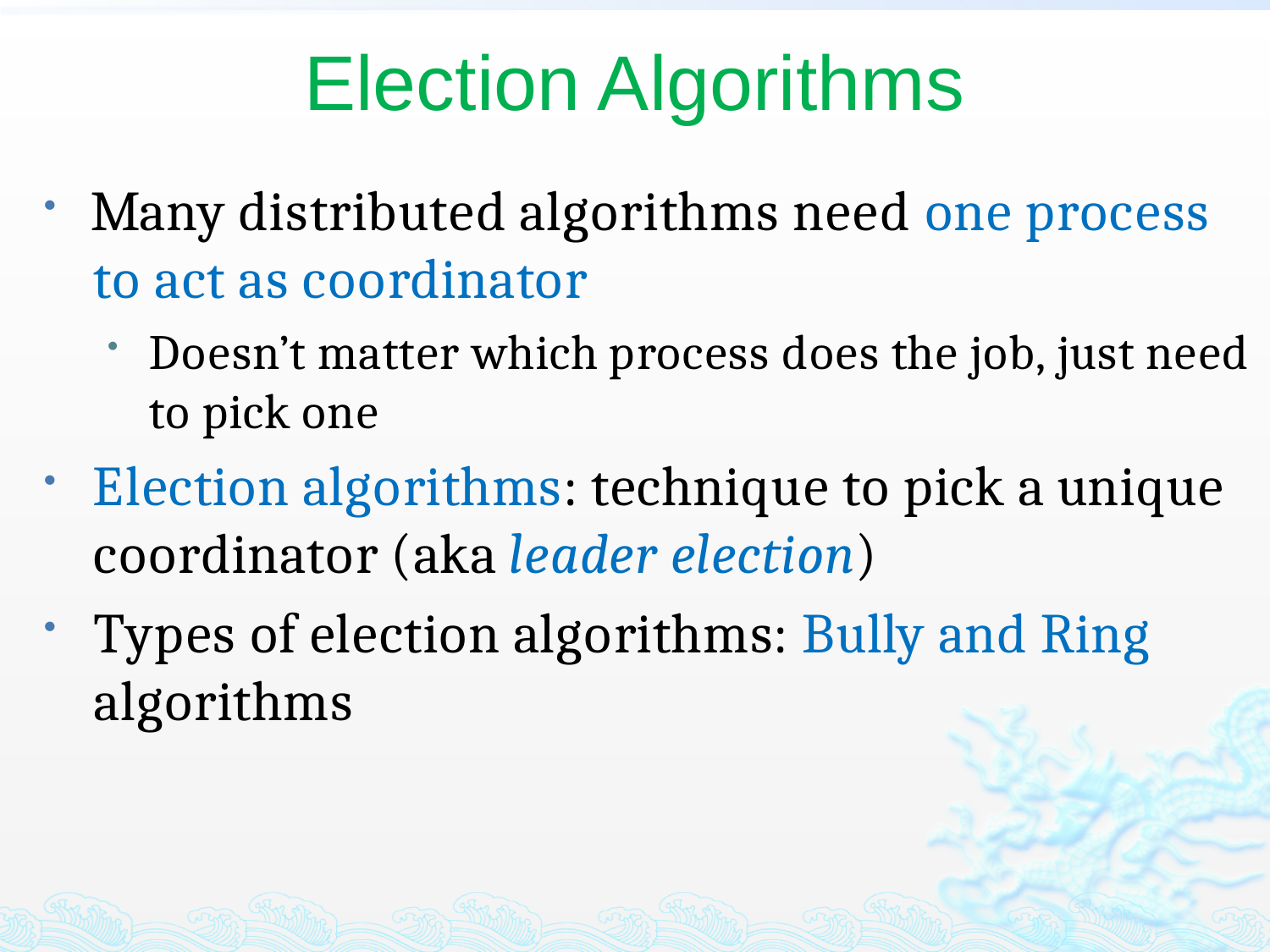

# Election Algorithms
Many distributed algorithms need one process to act as coordinator
Doesn’t matter which process does the job, just need to pick one
Election algorithms: technique to pick a unique coordinator (aka leader election)
Types of election algorithms: Bully and Ring algorithms